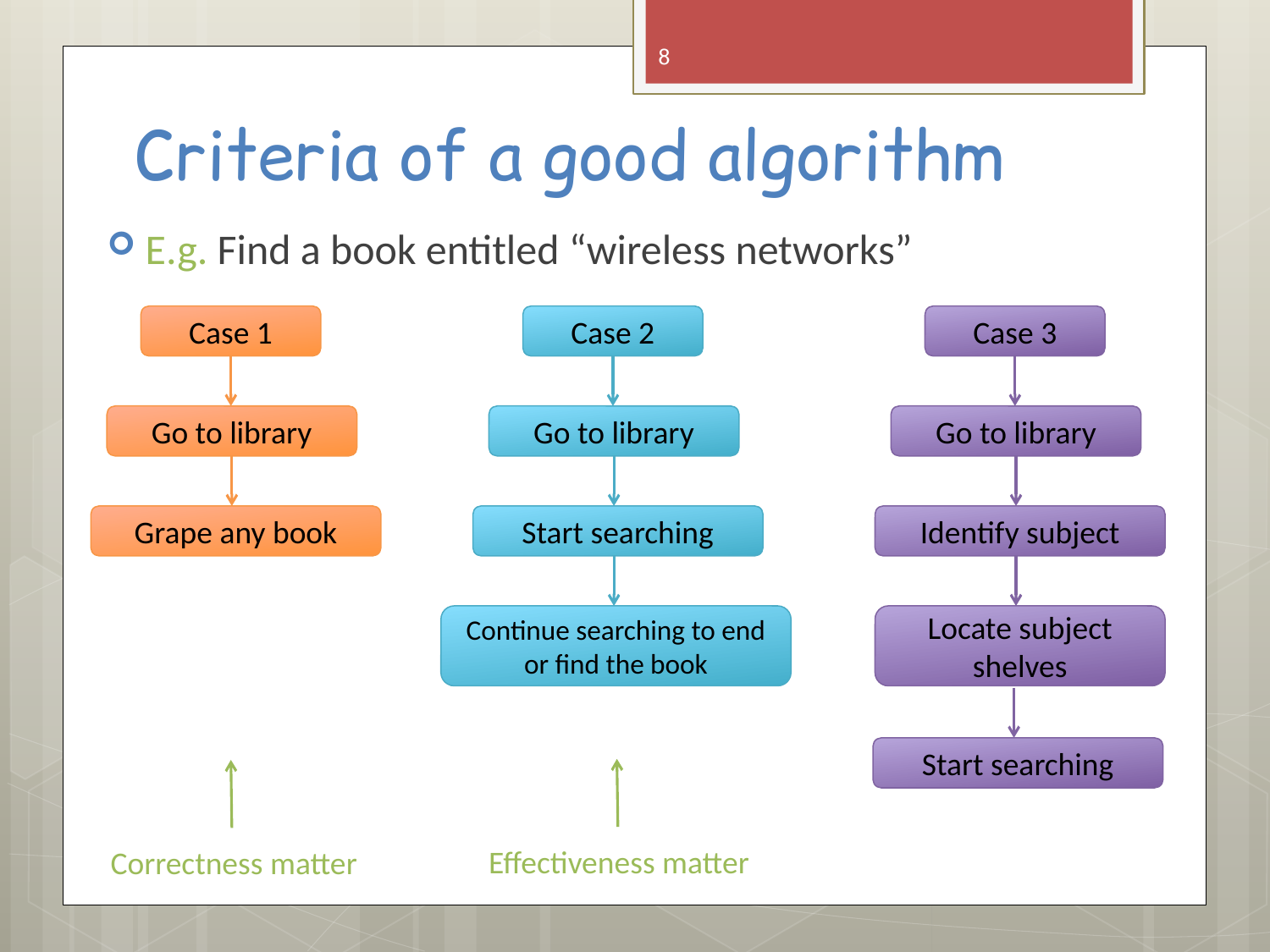

8
# Criteria of a good algorithm
E.g. Find a book entitled “wireless networks”

Case 1
Case 2
Case 3
Go to library
Go to library
Go to library
Grape any book
Start searching
Identify subject
Continue searching to end or find the book
Locate subject shelves
Start searching
Effectiveness matter
Correctness matter